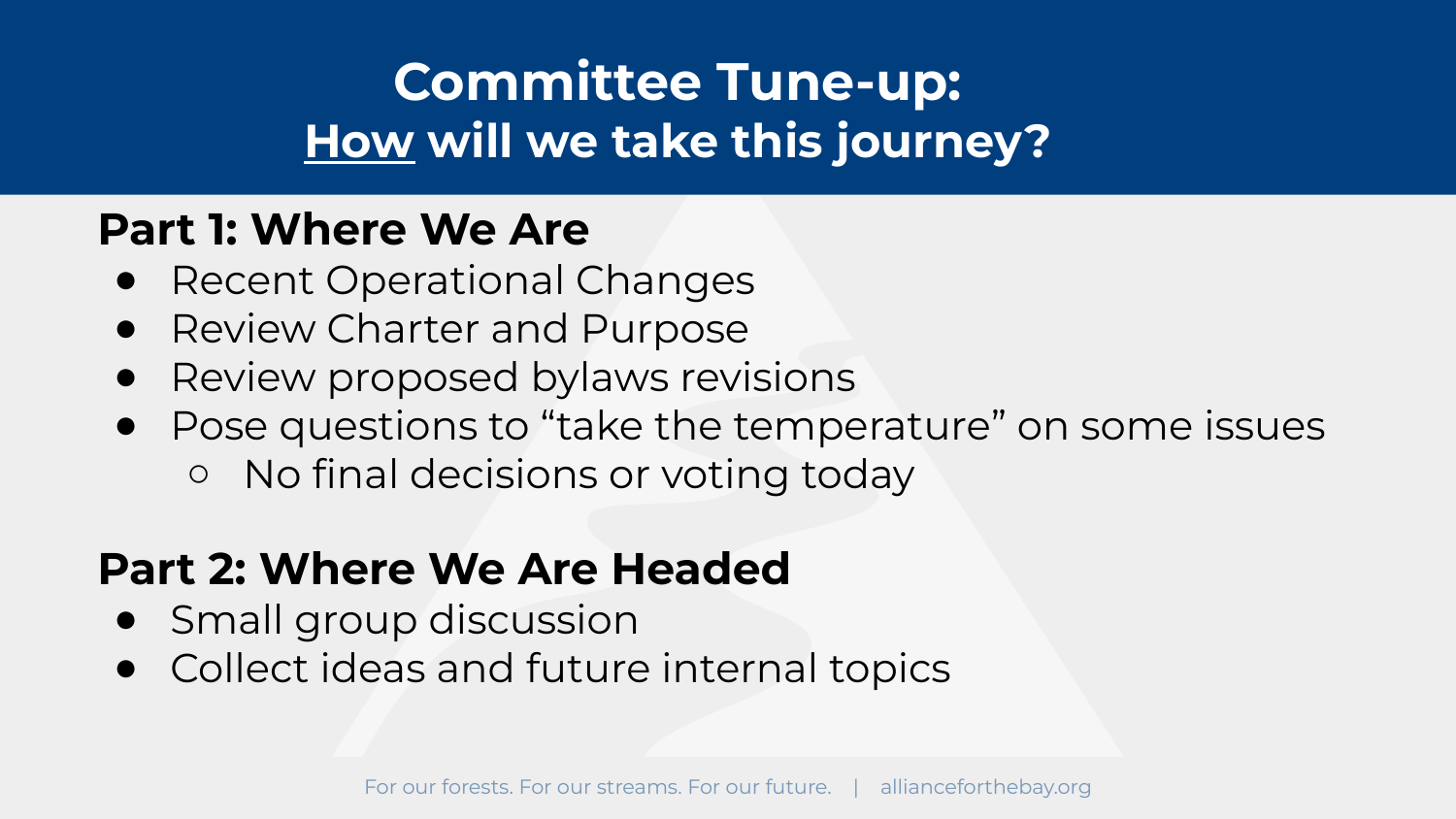

Committee Tune-up:
How will we take this journey?

Part 1: Where We Are
Recent Operational Changes
Review Charter and Purpose
Review proposed bylaws revisions
Pose questions to “take the temperature” on some issues
No final decisions or voting today

Part 2: Where We Are Headed
Small group discussion
Collect ideas and future internal topics